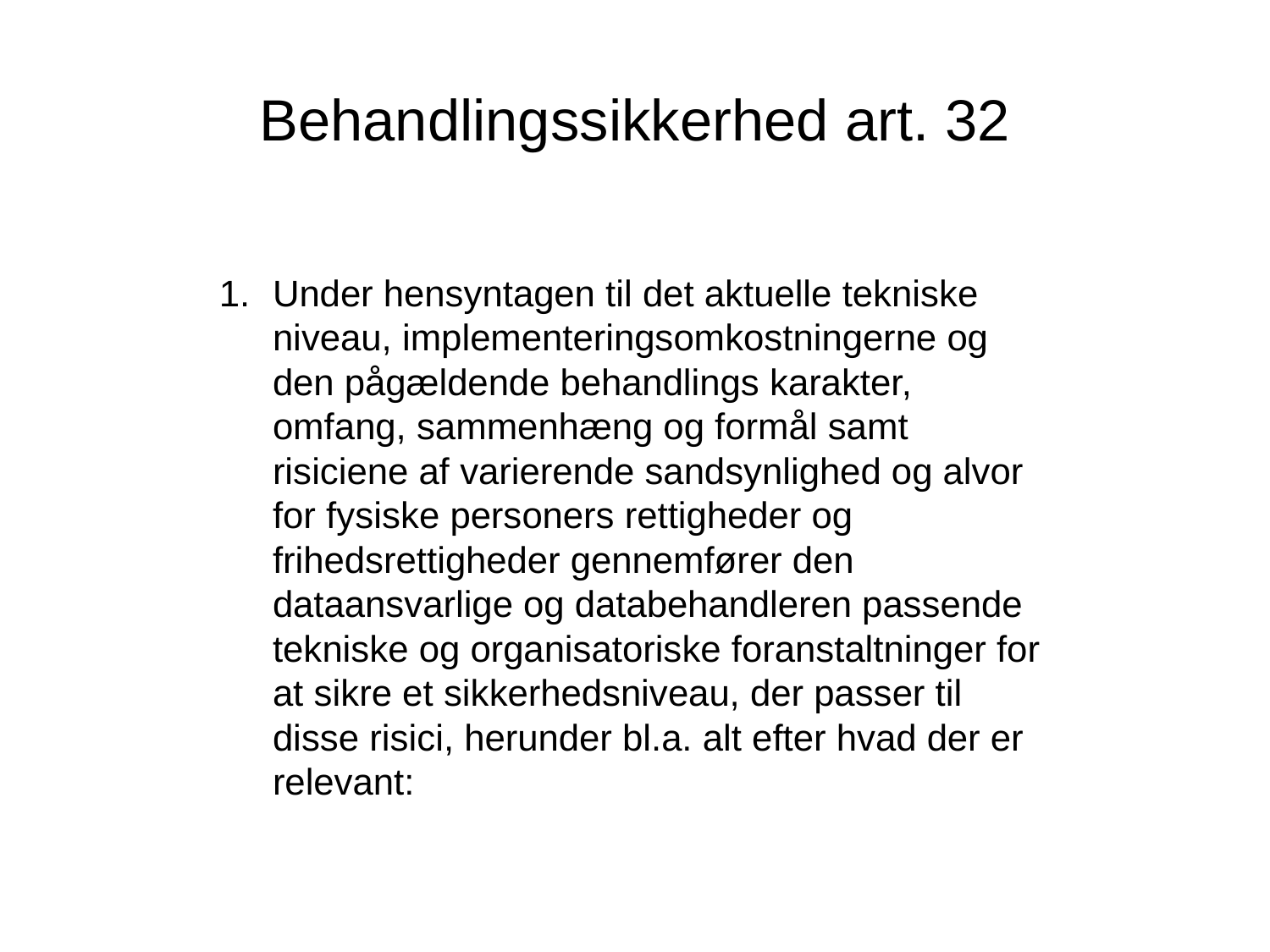

# Behandlingssikkerhed art. 32
Under hensyntagen til det aktuelle tekniske niveau, implementeringsomkostningerne og den pågældende behandlings karakter, omfang, sammenhæng og formål samt risiciene af varierende sandsynlighed og alvor for fysiske personers rettigheder og frihedsrettigheder gennemfører den dataansvarlige og databehandleren passende tekniske og organisatoriske foranstaltninger for at sikre et sikkerhedsniveau, der passer til disse risici, herunder bl.a. alt efter hvad der er relevant: